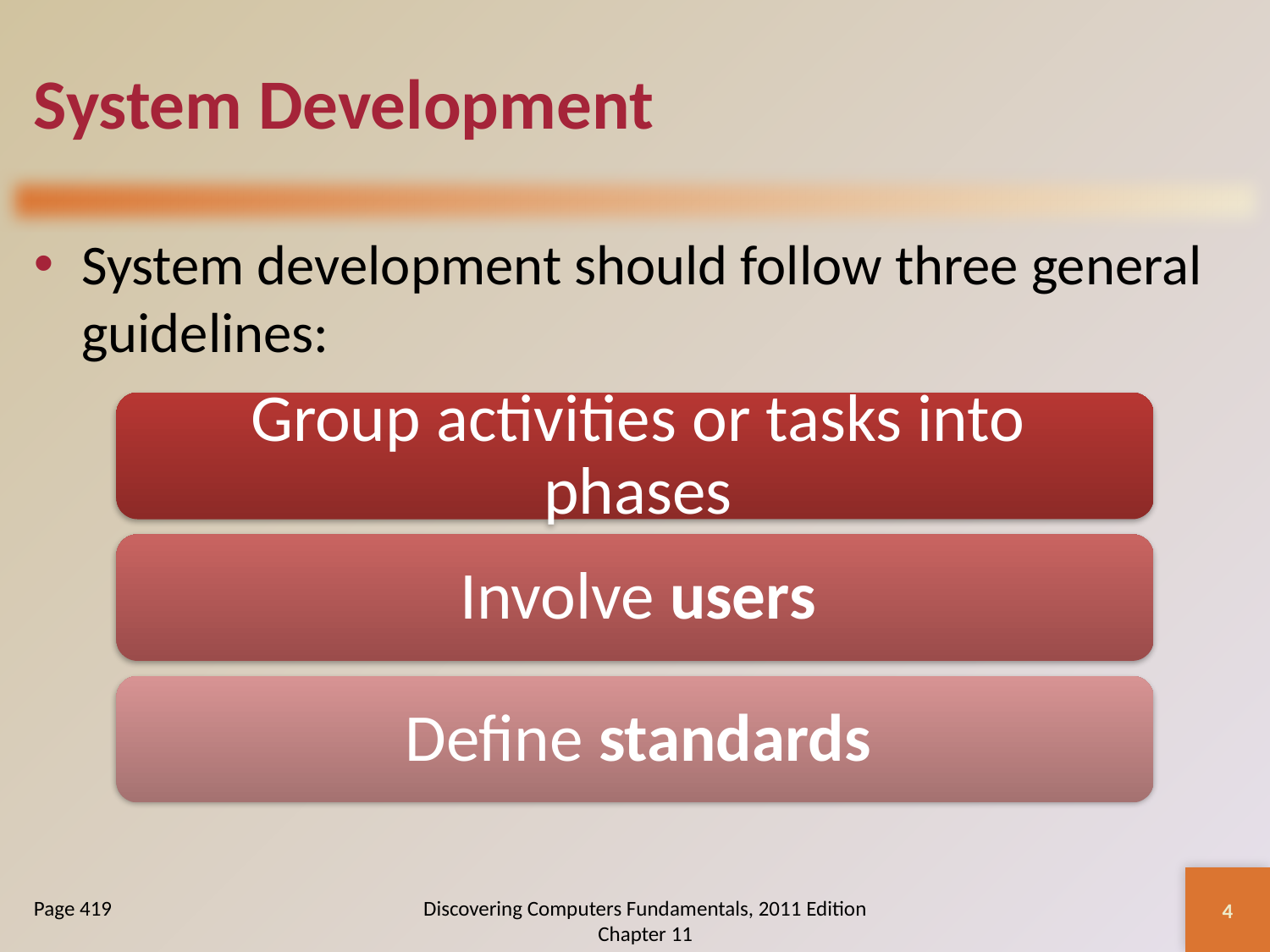

# System Development
System development should follow three general guidelines:
Group activities or tasks into phases
Involve users
Define standards
4
Page 419
Discovering Computers Fundamentals, 2011 Edition Chapter 11